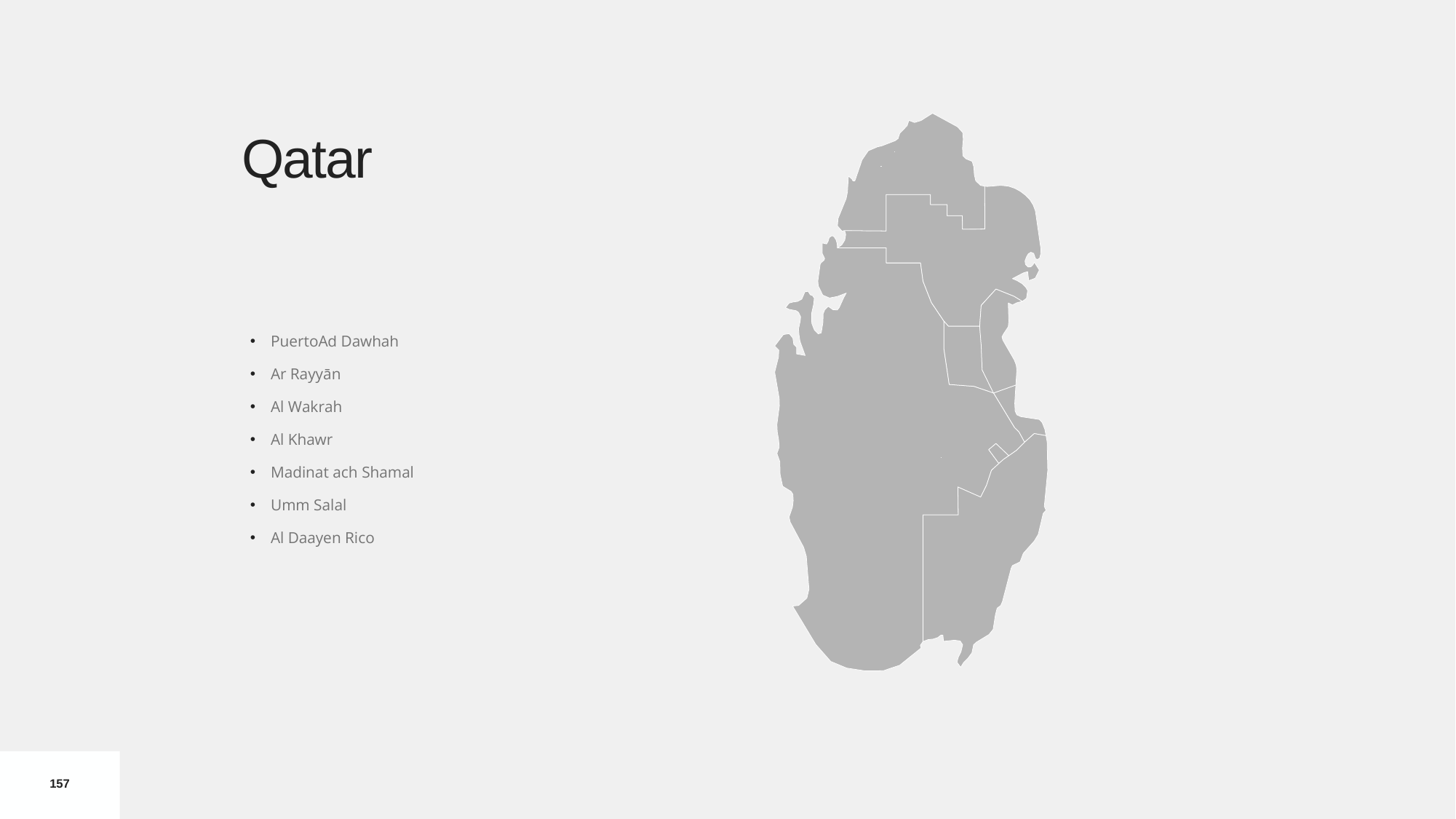

# Qatar

PuertoAd Dawhah
Ar Rayyān
Al Wakrah
Al Khawr
Madinat ach Shamal
Umm Salal
Al Daayen Rico